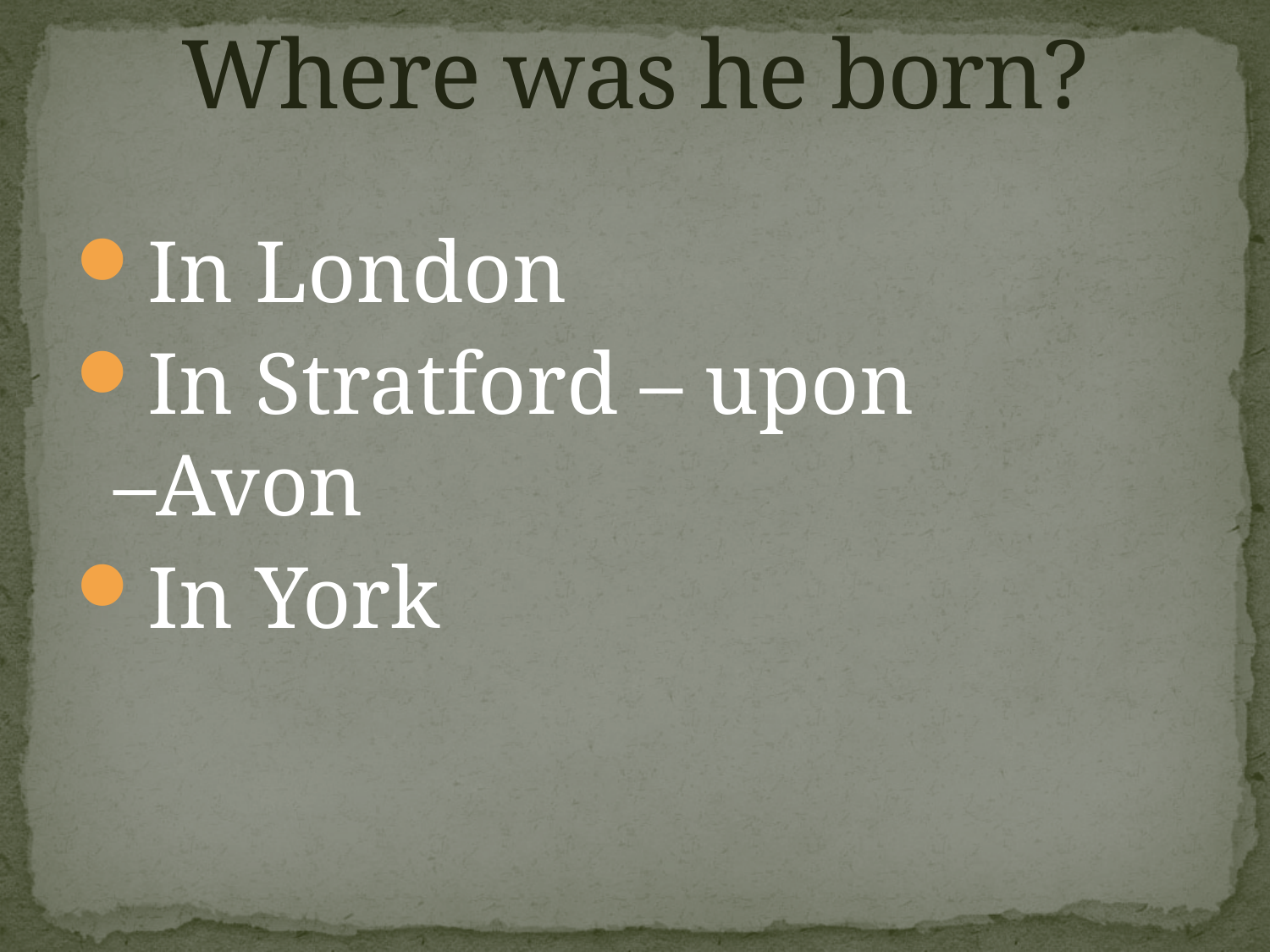

# Where was he born?
In London
In Stratford – upon –Avon
In York